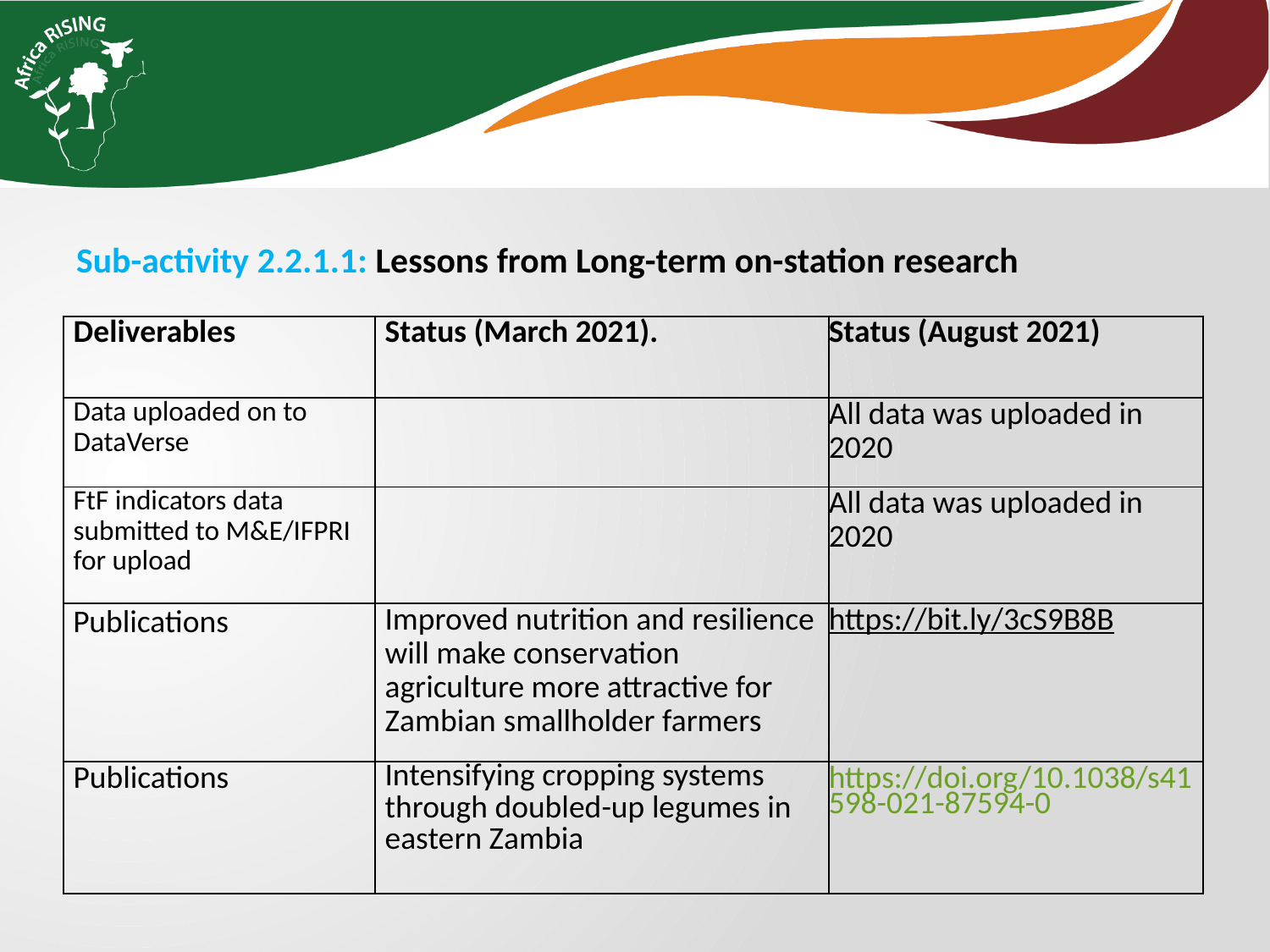

Sub-activity 2.2.1.1: Lessons from Long-term on-station research
| Deliverables | Status (March 2021). | Status (August 2021) |
| --- | --- | --- |
| Data uploaded on to DataVerse |  | All data was uploaded in 2020 |
| FtF indicators data submitted to M&E/IFPRI for upload |  | All data was uploaded in 2020 |
| Publications | Improved nutrition and resilience will make conservation agriculture more attractive for Zambian smallholder farmers | https://bit.ly/3cS9B8B |
| Publications | Intensifying cropping systems through doubled-up legumes in eastern Zambia | https://doi.org/10.1038/s41598-021-87594-0 |